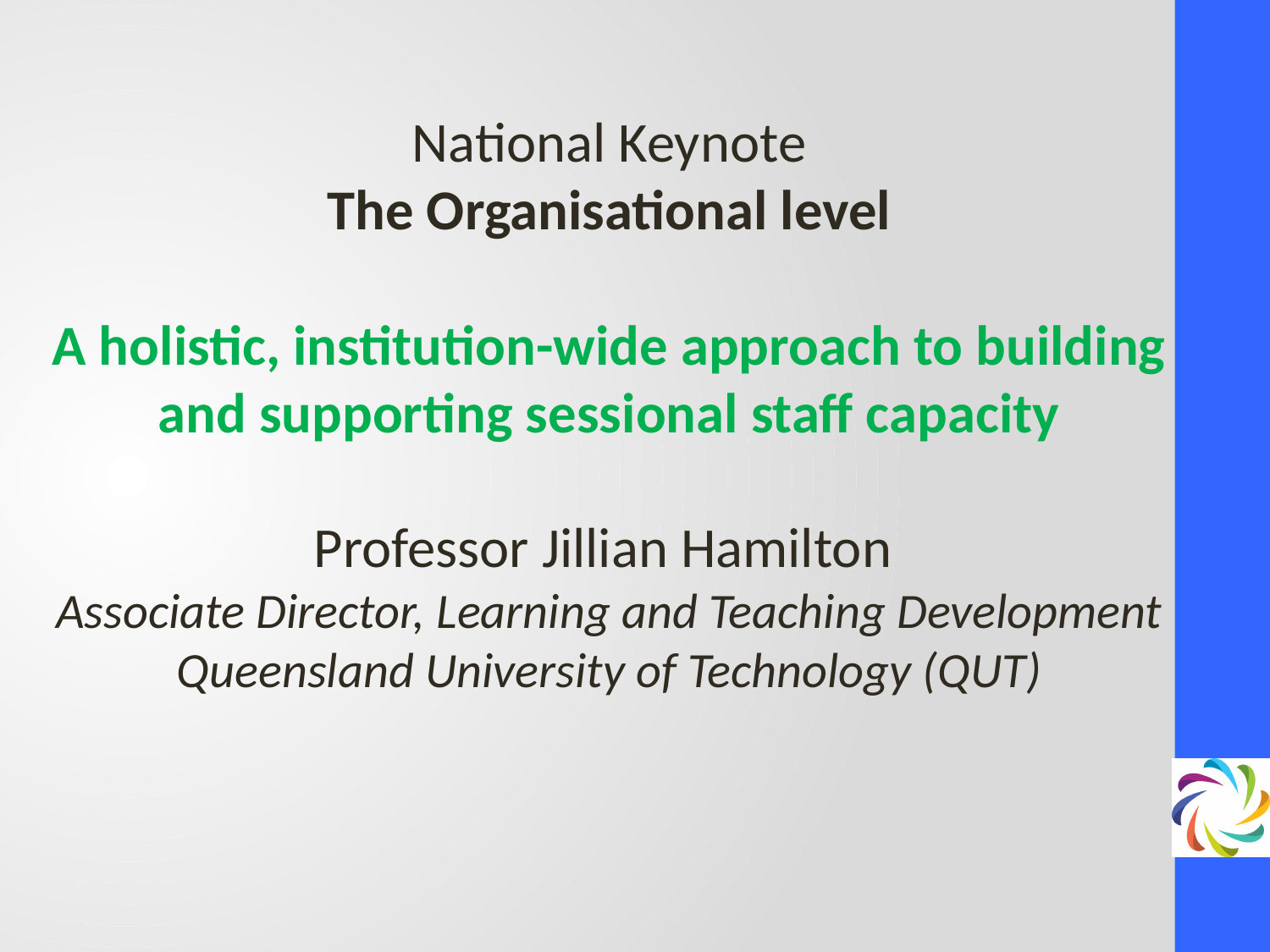

National Keynote
The Organisational level

A holistic, institution-wide approach to building and supporting sessional staff capacity

Professor Jillian Hamilton
Associate Director, Learning and Teaching Development
Queensland University of Technology (QUT)